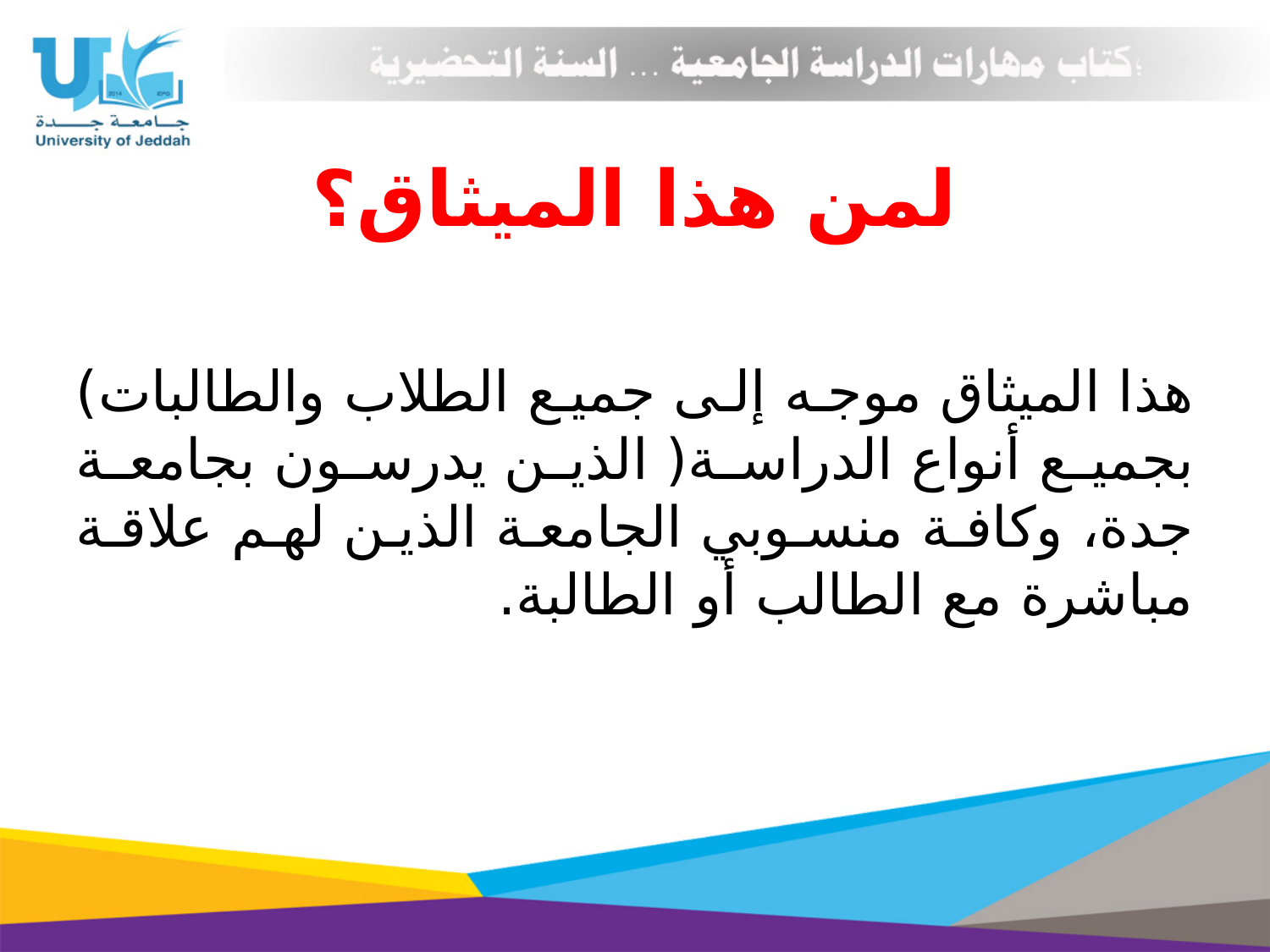

# لمن هذا الميثاق؟
هذا الميثاق موجه إلى جميع الطلاب والطالبات) بجميع أنواع الدراسة( الذين يدرسون بجامعة جدة، وكافة منسوبي الجامعة الذين لهم علاقة مباشرة مع الطالب أو الطالبة.